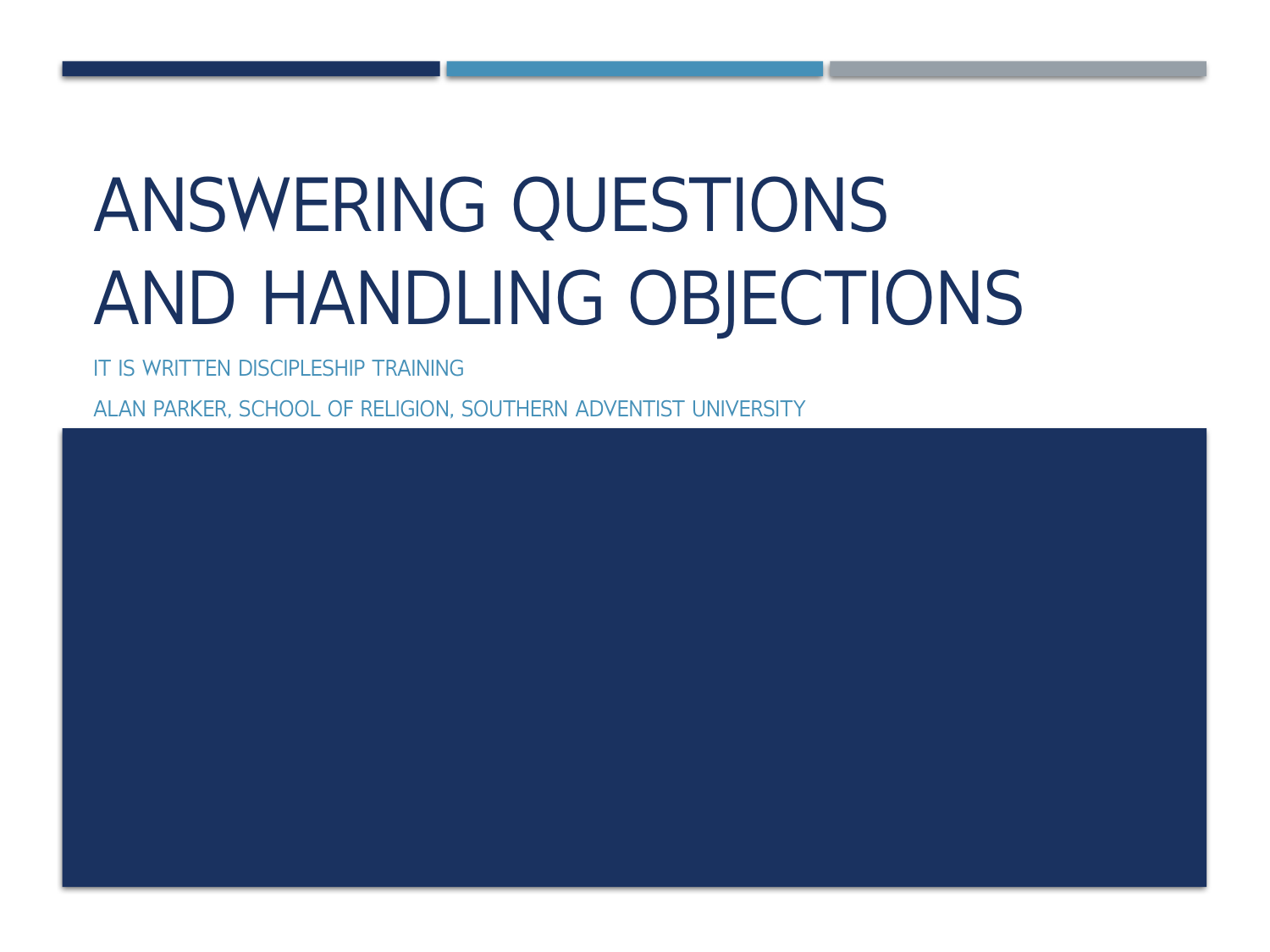

# ANSWERING QUESTIONS AND Handling Objections
It is written discipleship training
Alan Parker, school of religion, southern Adventist university